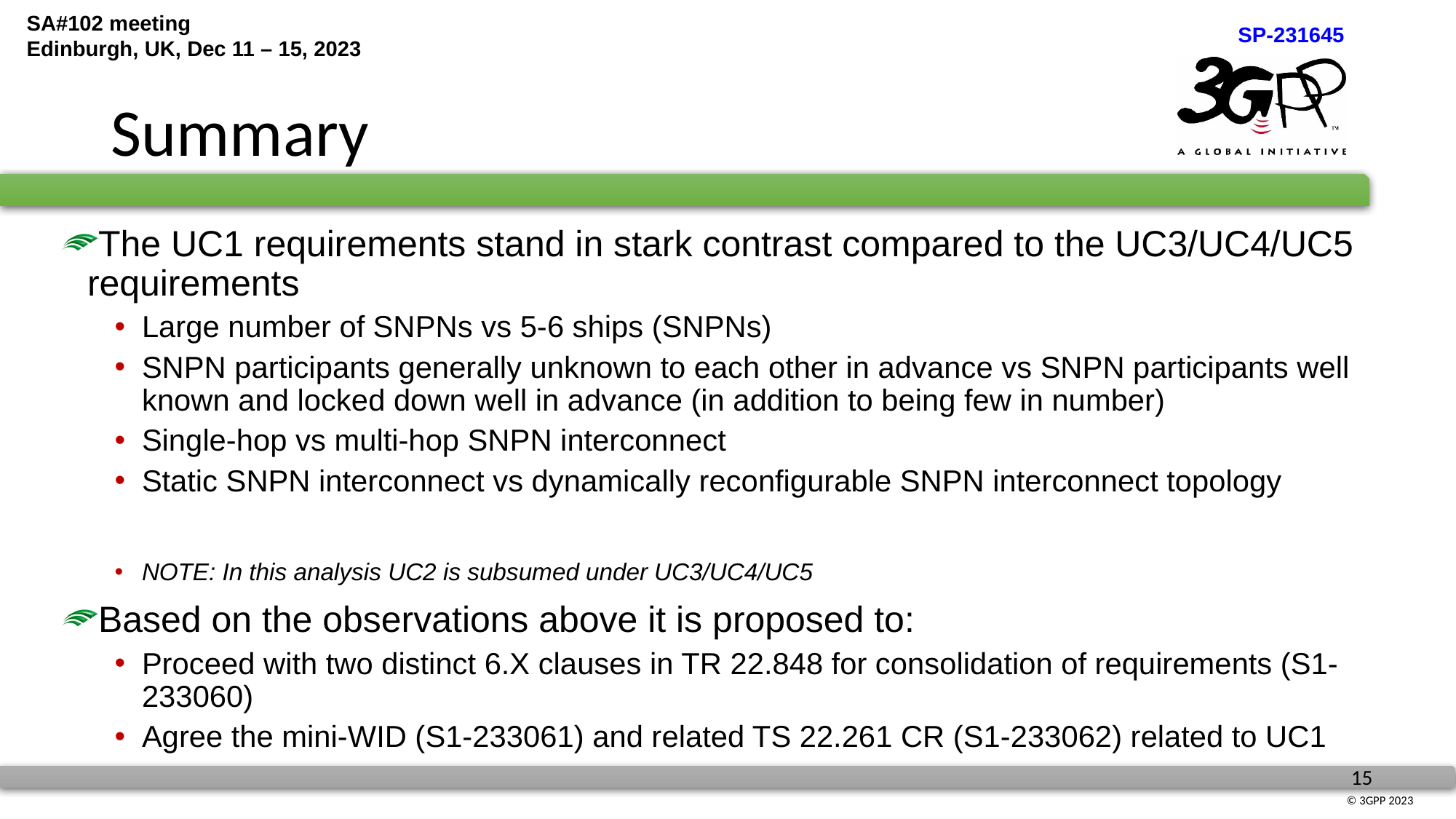

# Summary
The UC1 requirements stand in stark contrast compared to the UC3/UC4/UC5 requirements
Large number of SNPNs vs 5-6 ships (SNPNs)
SNPN participants generally unknown to each other in advance vs SNPN participants well known and locked down well in advance (in addition to being few in number)
Single-hop vs multi-hop SNPN interconnect
Static SNPN interconnect vs dynamically reconfigurable SNPN interconnect topology

NOTE: In this analysis UC2 is subsumed under UC3/UC4/UC5
Based on the observations above it is proposed to:
Proceed with two distinct 6.X clauses in TR 22.848 for consolidation of requirements (S1-233060)
Agree the mini-WID (S1-233061) and related TS 22.261 CR (S1-233062) related to UC1